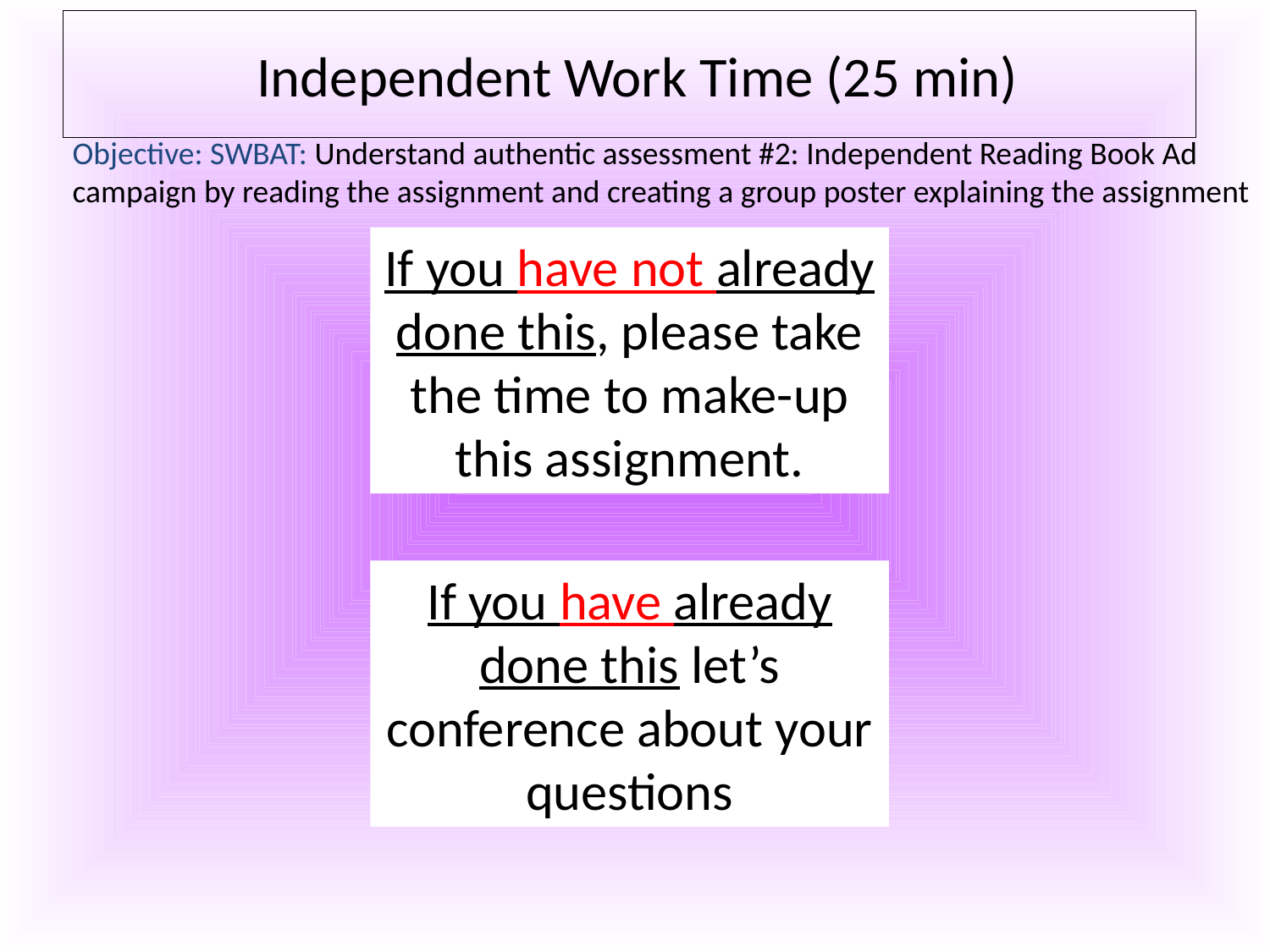

Independent Work Time (25 min)
Objective: SWBAT: Understand authentic assessment #2: Independent Reading Book Ad
campaign by reading the assignment and creating a group poster explaining the assignment

If you have not already done this, please take the time to make-up this assignment.
If you have already done this let’s conference about your questions